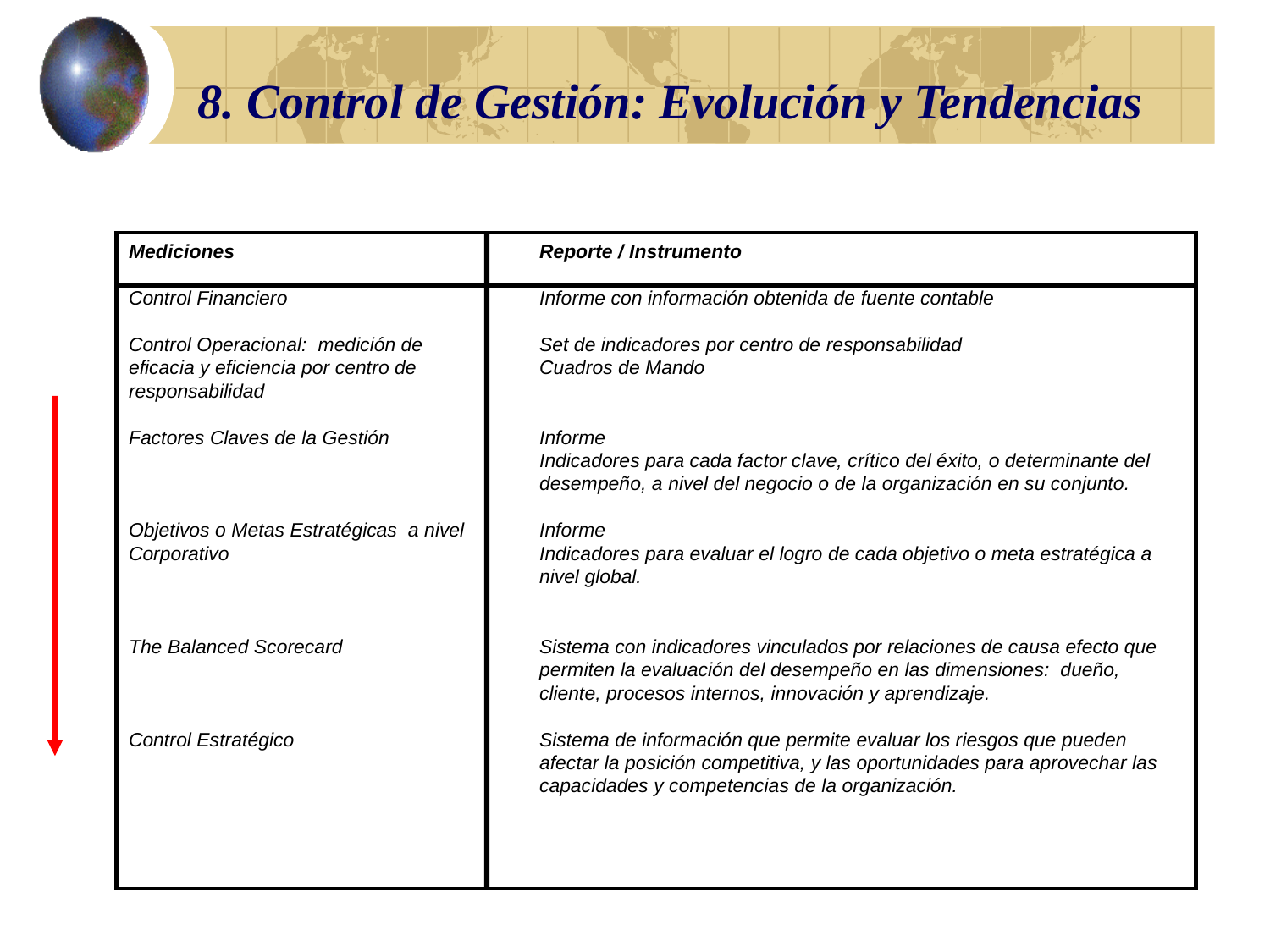

8. Control de Gestión: Evolución y Tendencias
Mediciones	Reporte / Instrumento

Control Financiero	Informe con información obtenida de fuente contable

Control Operacional:  medición de	Set de indicadores por centro de responsabilidad
eficacia y eficiencia por centro de	Cuadros de Mando
responsabilidad

Factores Claves de la Gestión 	Informe
		Indicadores para cada factor clave, crítico del éxito, o determinante del 		desempeño, a nivel del negocio o de la organización en su conjunto.

Objetivos o Metas Estratégicas  a nivel 	Informe
Corporativo	Indicadores para evaluar el logro de cada objetivo o meta estratégica a 		nivel global.

The Balanced Scorecard 	Sistema con indicadores vinculados por relaciones de causa efecto que 		permiten la evaluación del desempeño en las dimensiones:  dueño, 			cliente, procesos internos, innovación y aprendizaje.

Control Estratégico	Sistema de información que permite evaluar los riesgos que pueden 			afectar la posición competitiva, y las oportunidades para aprovechar las 		capacidades y competencias de la organización.